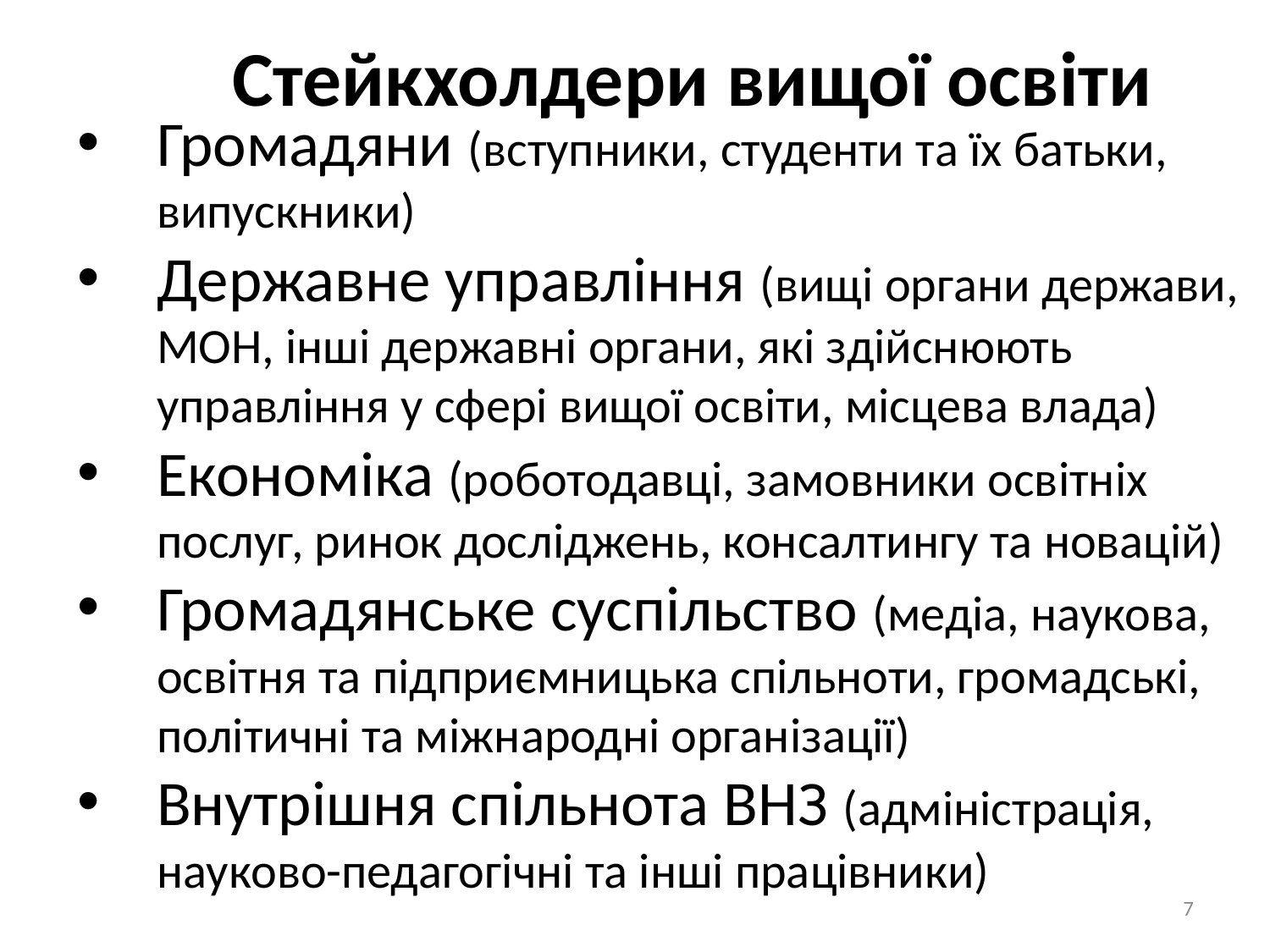

Стейкхолдери вищої освіти
Громадяни (вступники, студенти та їх батьки, випускники)
Державне управління (вищі органи держави, МОН, інші державні органи, які здійснюють управління у сфері вищої освіти, місцева влада)
Економіка (роботодавці, замовники освітніх послуг, ринок досліджень, консалтингу та новацій)
Громадянське суспільство (медіа, наукова, освітня та підприємницька спільноти, громадські, політичні та міжнародні організації)
Внутрішня спільнота ВНЗ (адміністрація, науково-педагогічні та інші працівники)
7